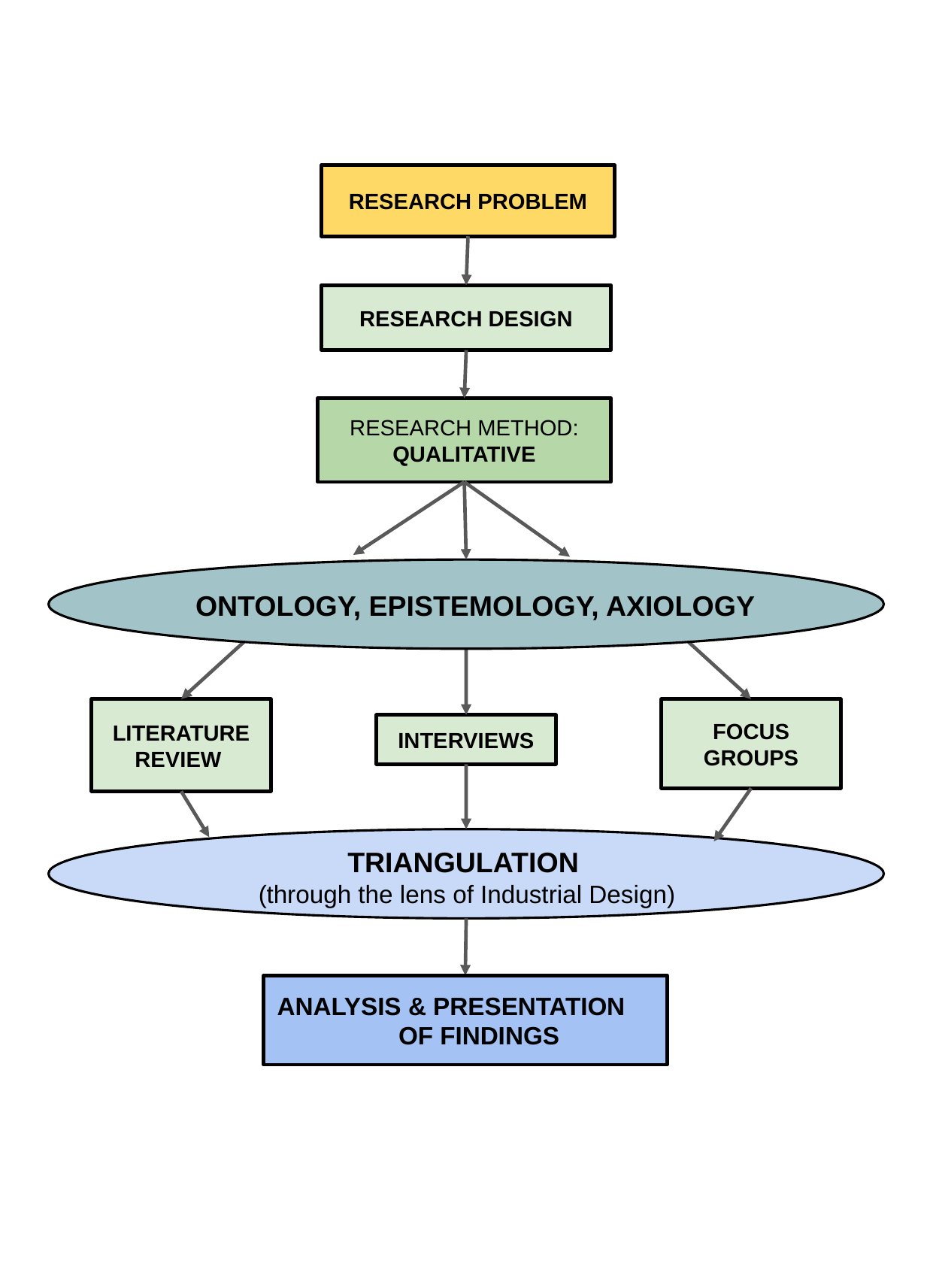

RESEARCH PROBLEM
RESEARCH DESIGN
RESEARCH METHOD: QUALITATIVE

ONTOLOGY, EPISTEMOLOGY, AXIOLOGY

LITERATURE REVIEW

FOCUS GROUPS

INTERVIEWS

TRIANGULATION
(through the lens of Industrial Design)
ANALYSIS & PRESENTATION         OF FINDINGS